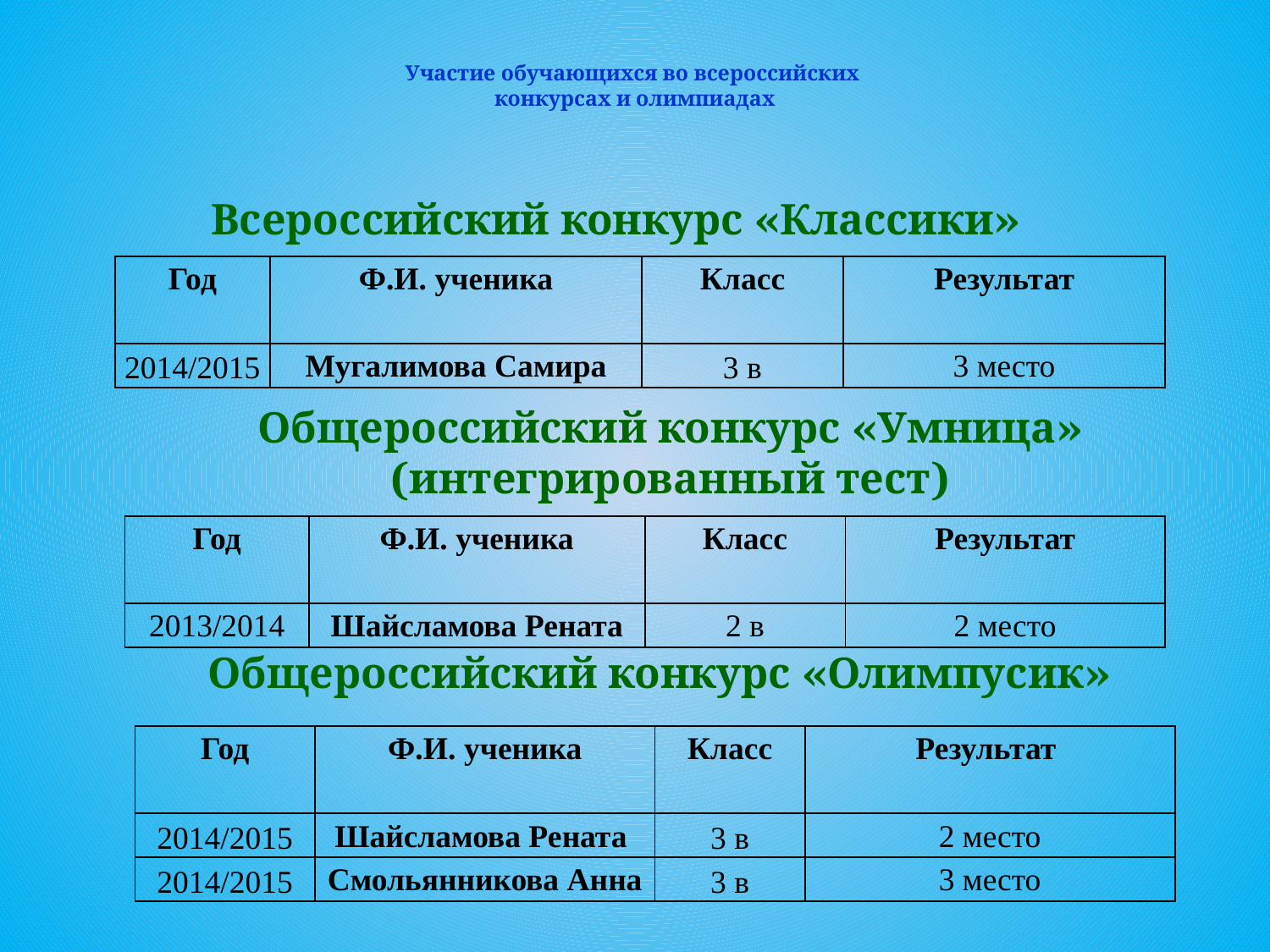

# Участие обучающихся во всероссийских конкурсах и олимпиадах
Всероссийский конкурс «Классики»
| Год | Ф.И. ученика | Класс | Результат |
| --- | --- | --- | --- |
| 2014/2015 | Мугалимова Самира | 3 в | 3 место |
Общероссийский конкурс «Умница» (интегрированный тест)
| Год | Ф.И. ученика | Класс | Результат |
| --- | --- | --- | --- |
| 2013/2014 | Шайсламова Рената | 2 в | 2 место |
Общероссийский конкурс «Олимпусик»
| Год | Ф.И. ученика | Класс | Результат |
| --- | --- | --- | --- |
| 2014/2015 | Шайсламова Рената | 3 в | 2 место |
| 2014/2015 | Смольянникова Анна | 3 в | 3 место |